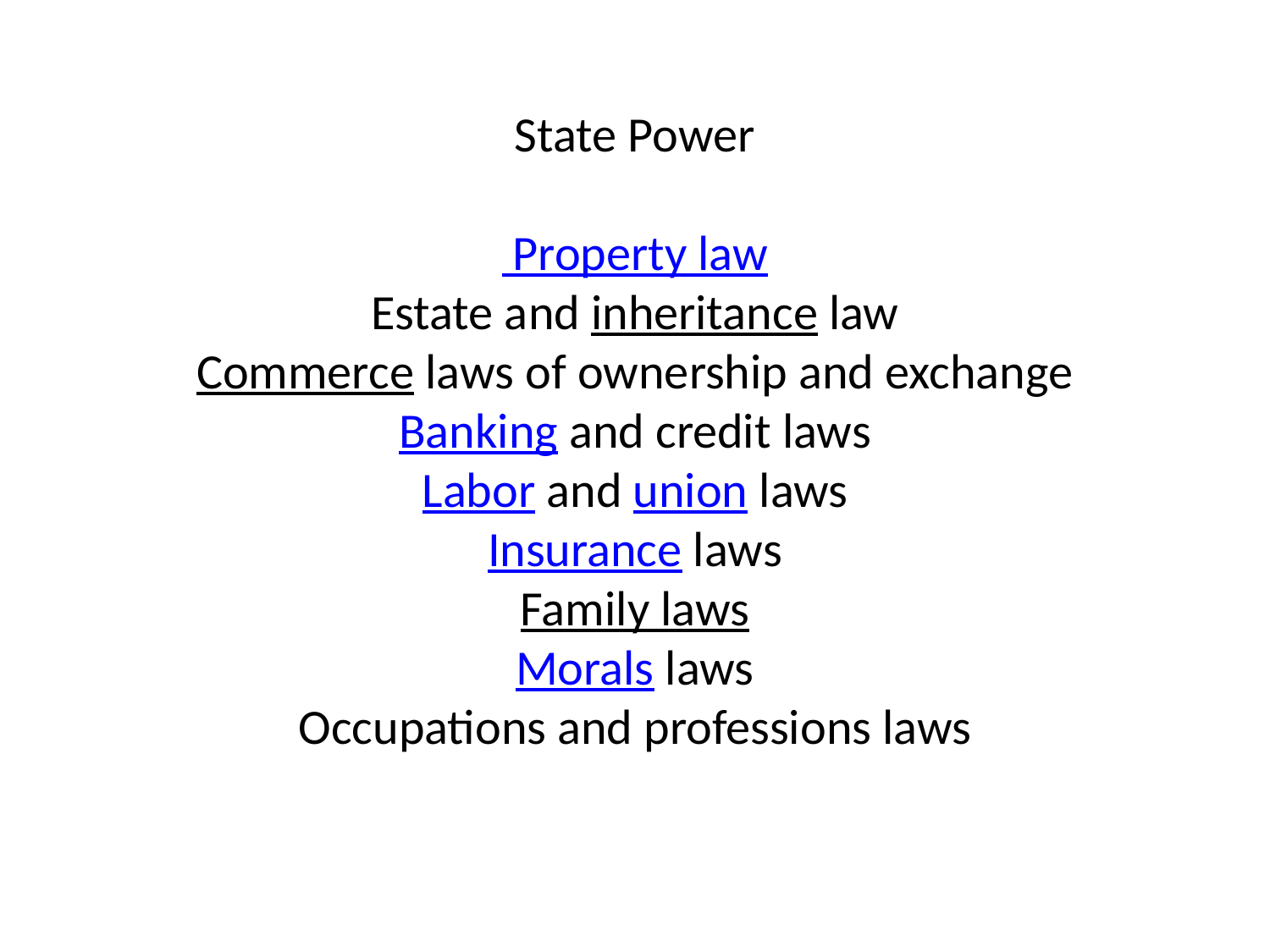

# State Power Property law Estate and inheritance law Commerce laws of ownership and exchange Banking and credit laws Labor and union laws Insurance laws Family laws Morals laws Occupations and professions laws